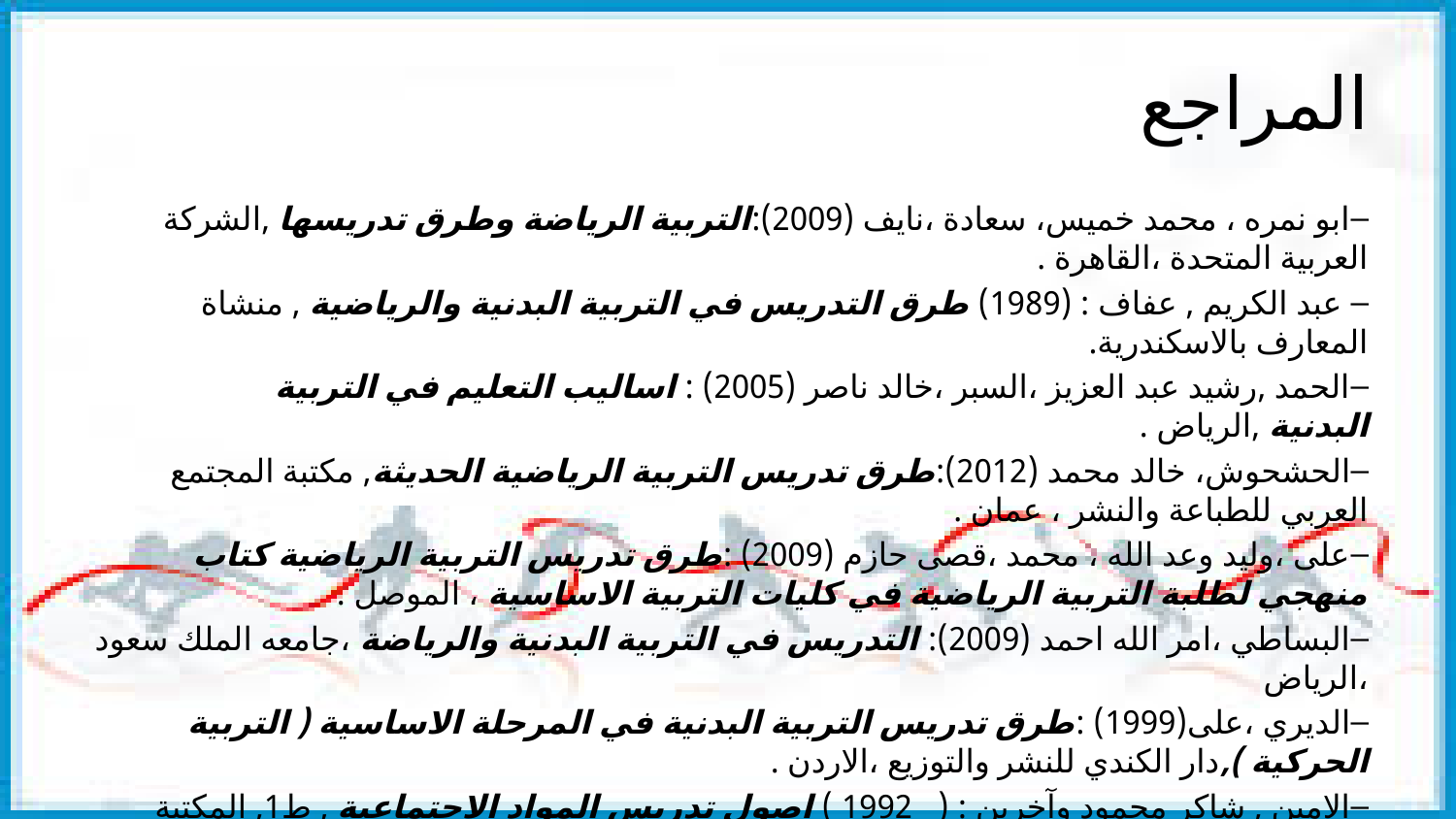

# المراجع
ابو نمره ، محمد خميس، سعادة ،نايف (2009):التربية الرياضة وطرق تدريسها ,الشركة العربية المتحدة ،القاهرة .
 عبد الكريم , عفاف : (1989) طرق التدريس في التربية البدنية والرياضية , منشاة المعارف بالاسكندرية.
الحمد ,رشيد عبد العزيز ،السبر ،خالد ناصر (2005) : اساليب التعليم في التربية البدنية ,الرياض .
الحشحوش، خالد محمد (2012):طرق تدريس التربية الرياضية الحديثة, مكتبة المجتمع العربي للطباعة والنشر ، عمان .
على ،وليد وعد الله ، محمد ،قصى حازم (2009) :طرق تدريس التربية الرياضية كتاب منهجي لطلبة التربية الرياضية في كليات التربية الاساسية ، الموصل .
البساطي ،امر الله احمد (2009): التدريس في التربية البدنية والرياضة ،جامعه الملك سعود ،الرياض
الديري ،على(1999) :طرق تدريس التربية البدنية في المرحلة الاساسية ( التربية الحركية ),دار الكندي للنشر والتوزيع ،الاردن .
الامين , شاكر محمود وآخرين : (   1992 ) اصول تدريس المواد الاجتماعية , ط1, المكتبة الوطنية , بغداد , العراق .
خير الله، سيد محمد. الكناني، ممدوح. سيكولوجية التعلم بين النظرية والتطبيق. بيروت: دار النهضة العربية، 1983م.